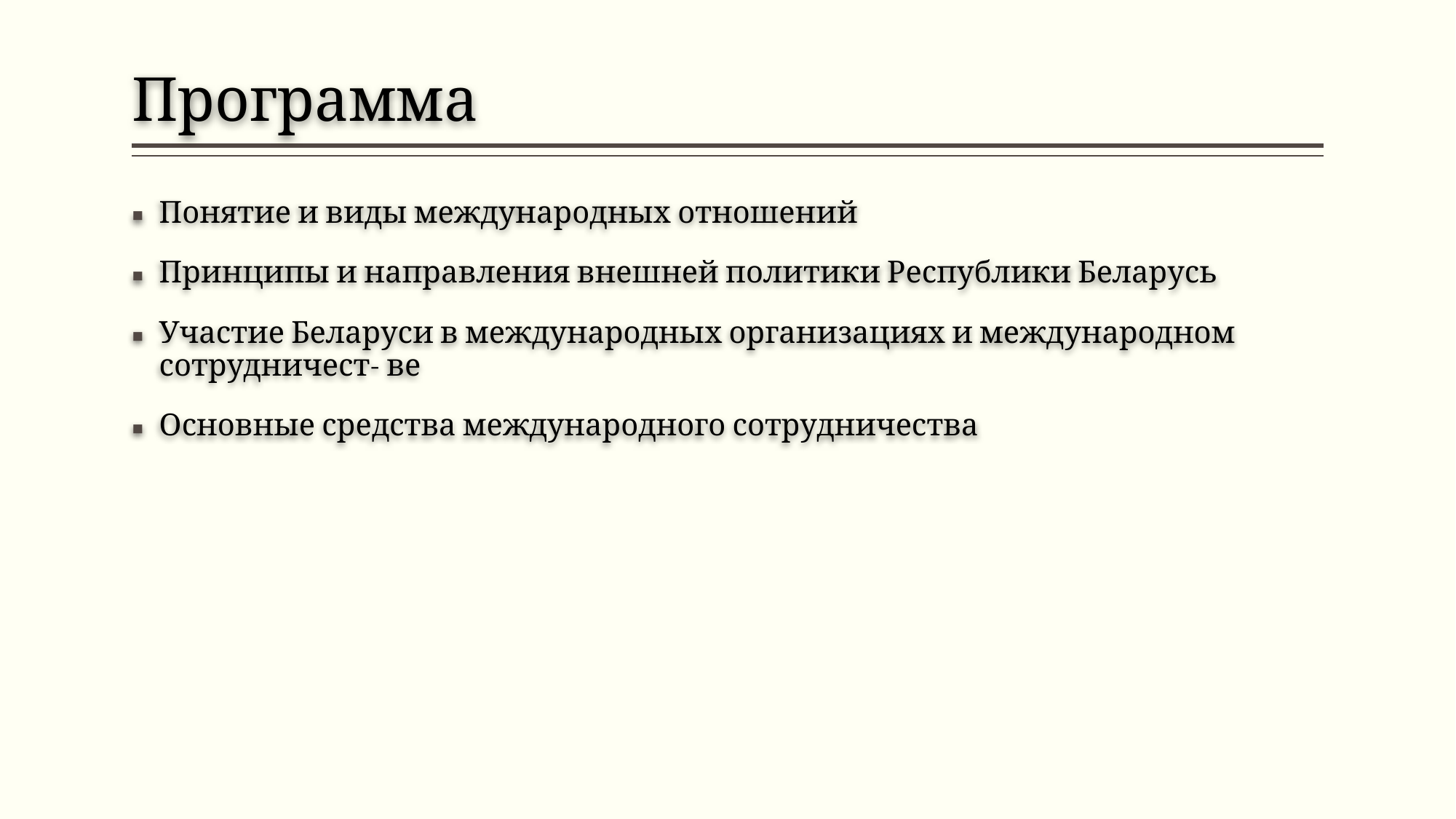

# Программа
Понятие и виды международных отношений
Принципы и направления внешней политики Республики Беларусь
Участие Беларуси в международных организациях и международном сотрудничест- ве
Основные средства международного сотрудничества